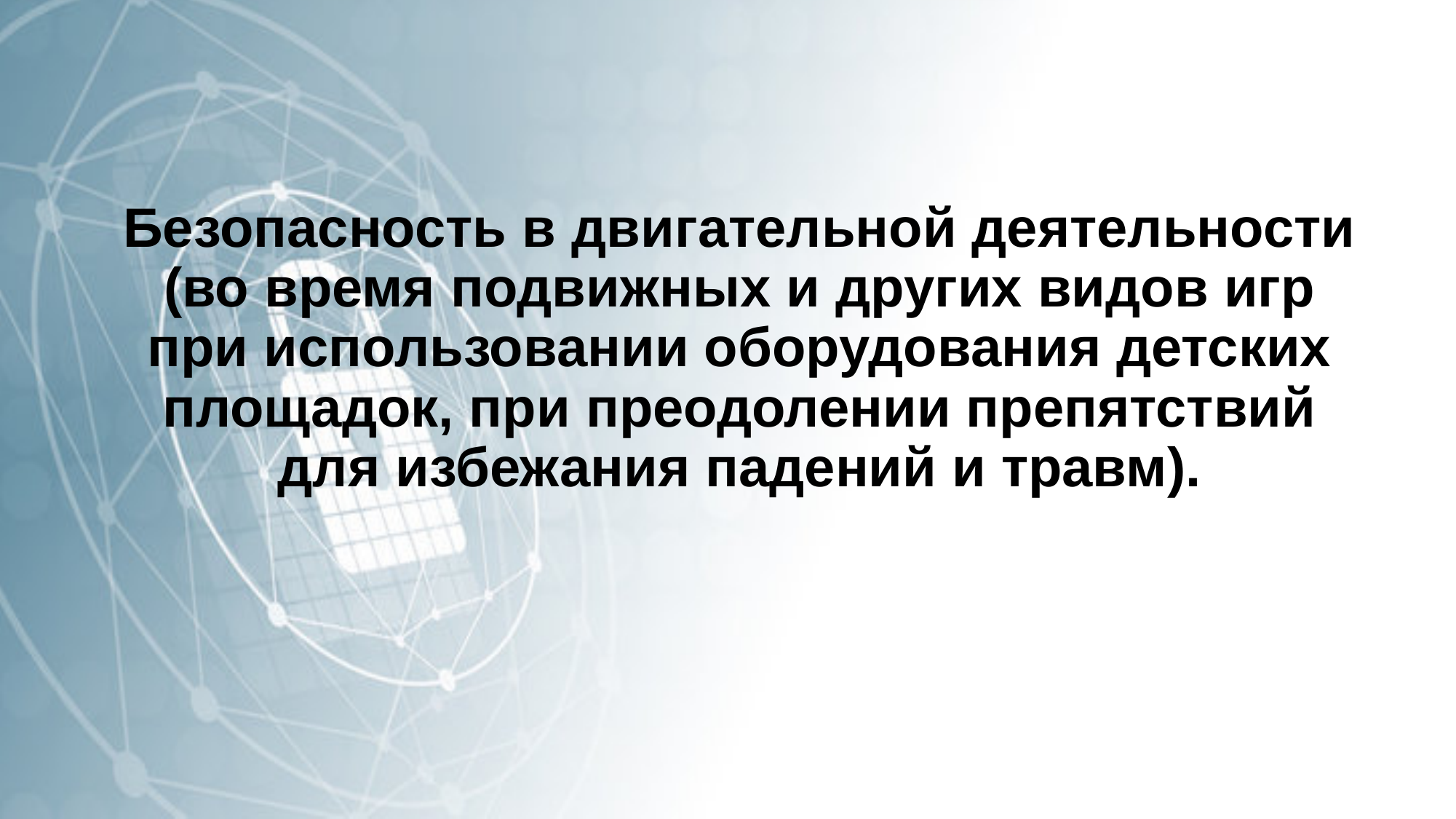

# Безопасность в двигательной деятельности (во время подвижных и других видов игр при использовании оборудования детских площадок, при преодолении препятствий для избежания падений и травм).